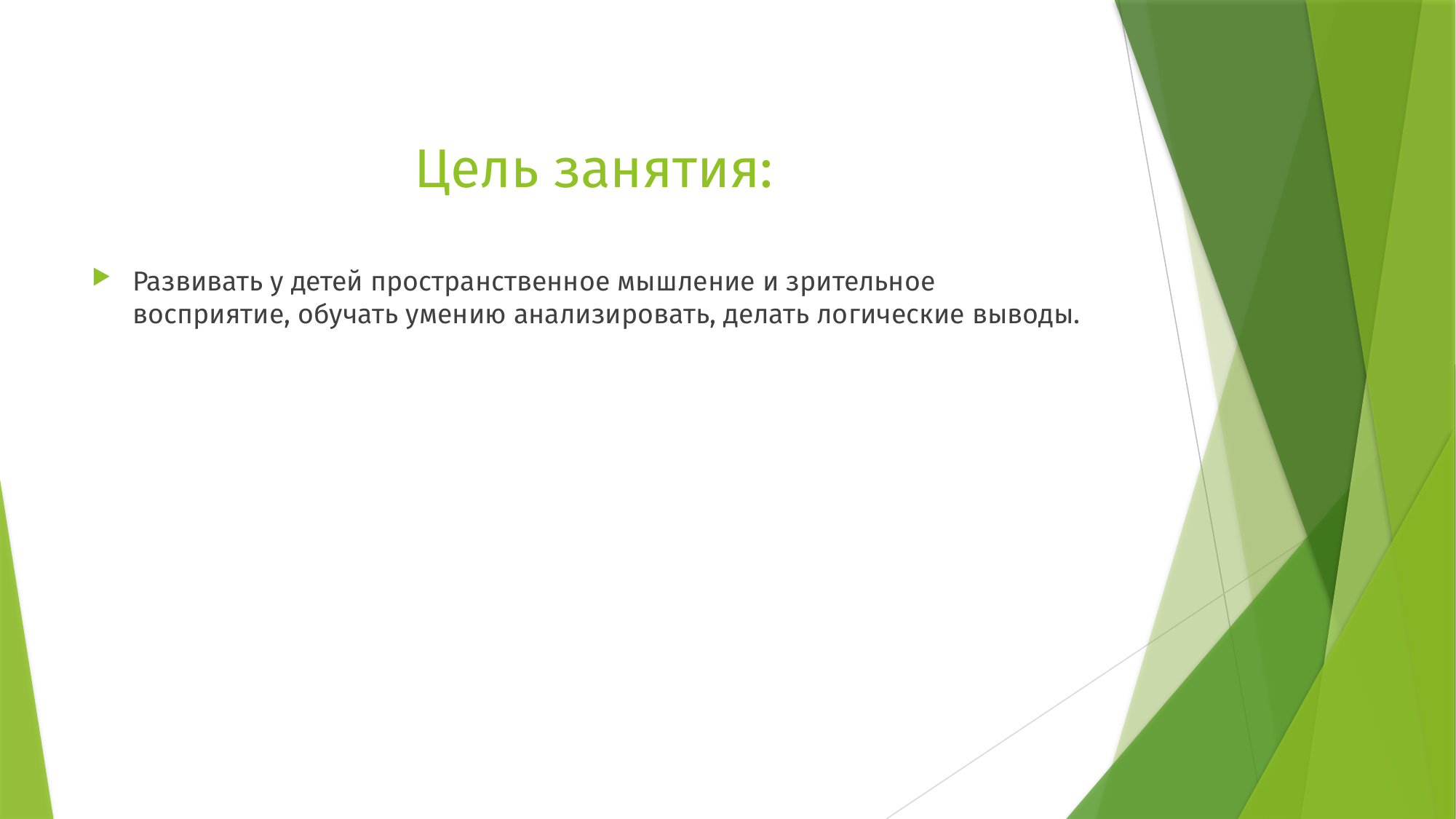

# Цель занятия:
Развивать у детей пространственное мышление и зрительное восприятие, обучать умению анализировать, делать логические выводы.